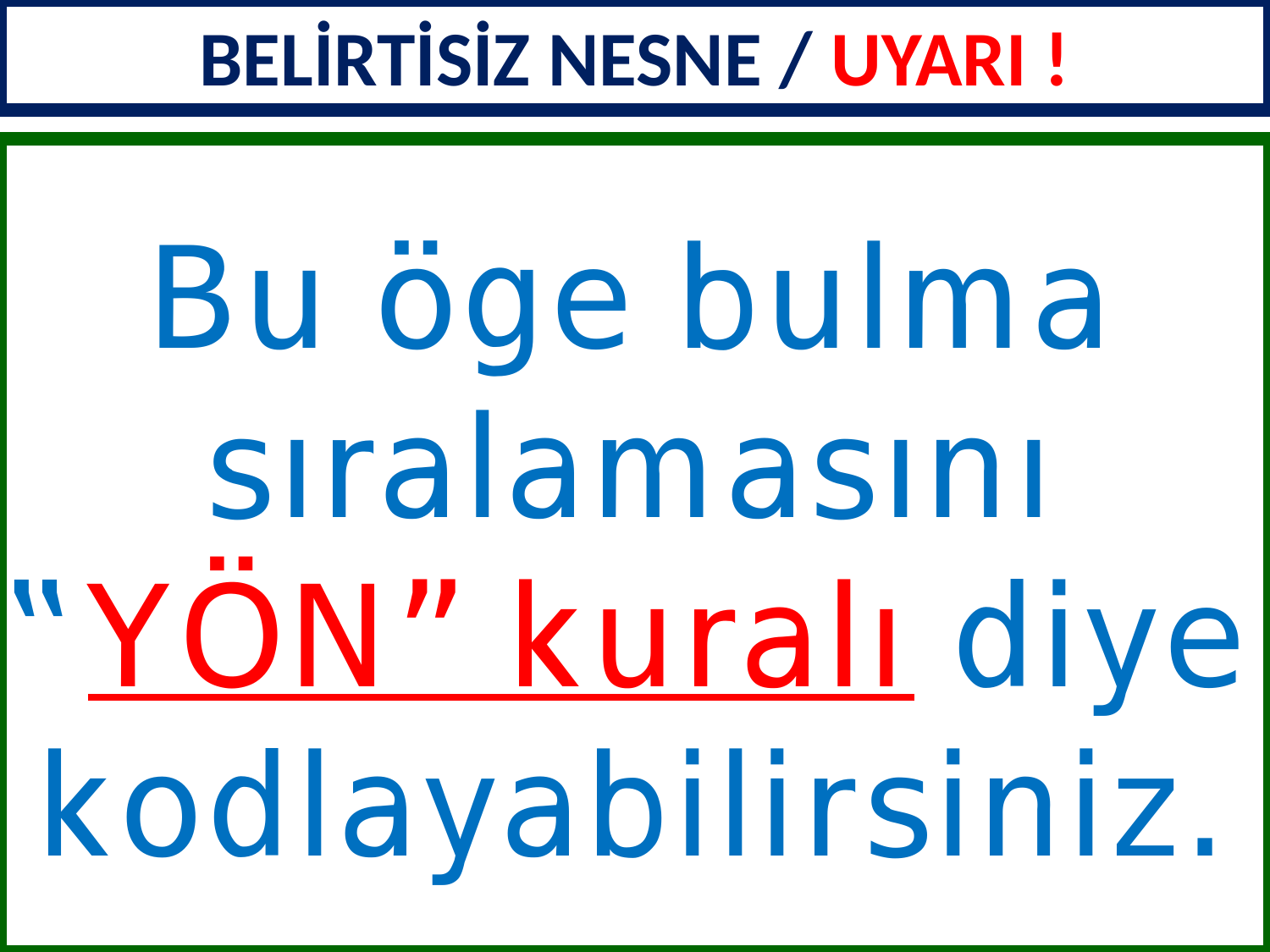

BELİRTİSİZ NESNE / UYARI !
Bu öge bulma sıralamasını “YÖN” kuralı diye kodlayabilirsiniz.